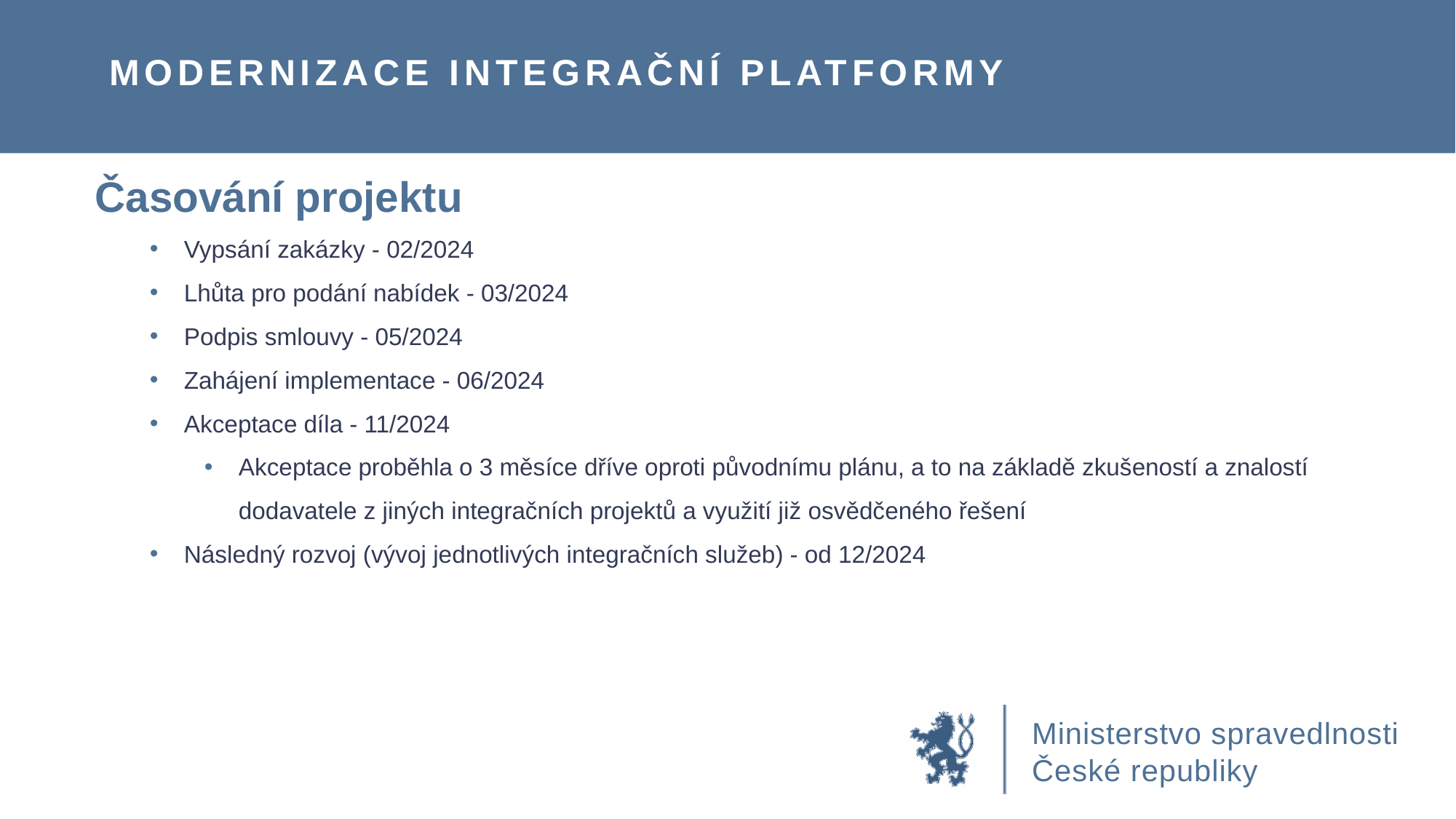

# Modernizace integrační platformy
Časování projektu
Vypsání zakázky - 02/2024
Lhůta pro podání nabídek - 03/2024
Podpis smlouvy - 05/2024
Zahájení implementace - 06/2024
Akceptace díla - 11/2024
Akceptace proběhla o 3 měsíce dříve oproti původnímu plánu, a to na základě zkušeností a znalostí dodavatele z jiných integračních projektů a využití již osvědčeného řešení
Následný rozvoj (vývoj jednotlivých integračních služeb) - od 12/2024